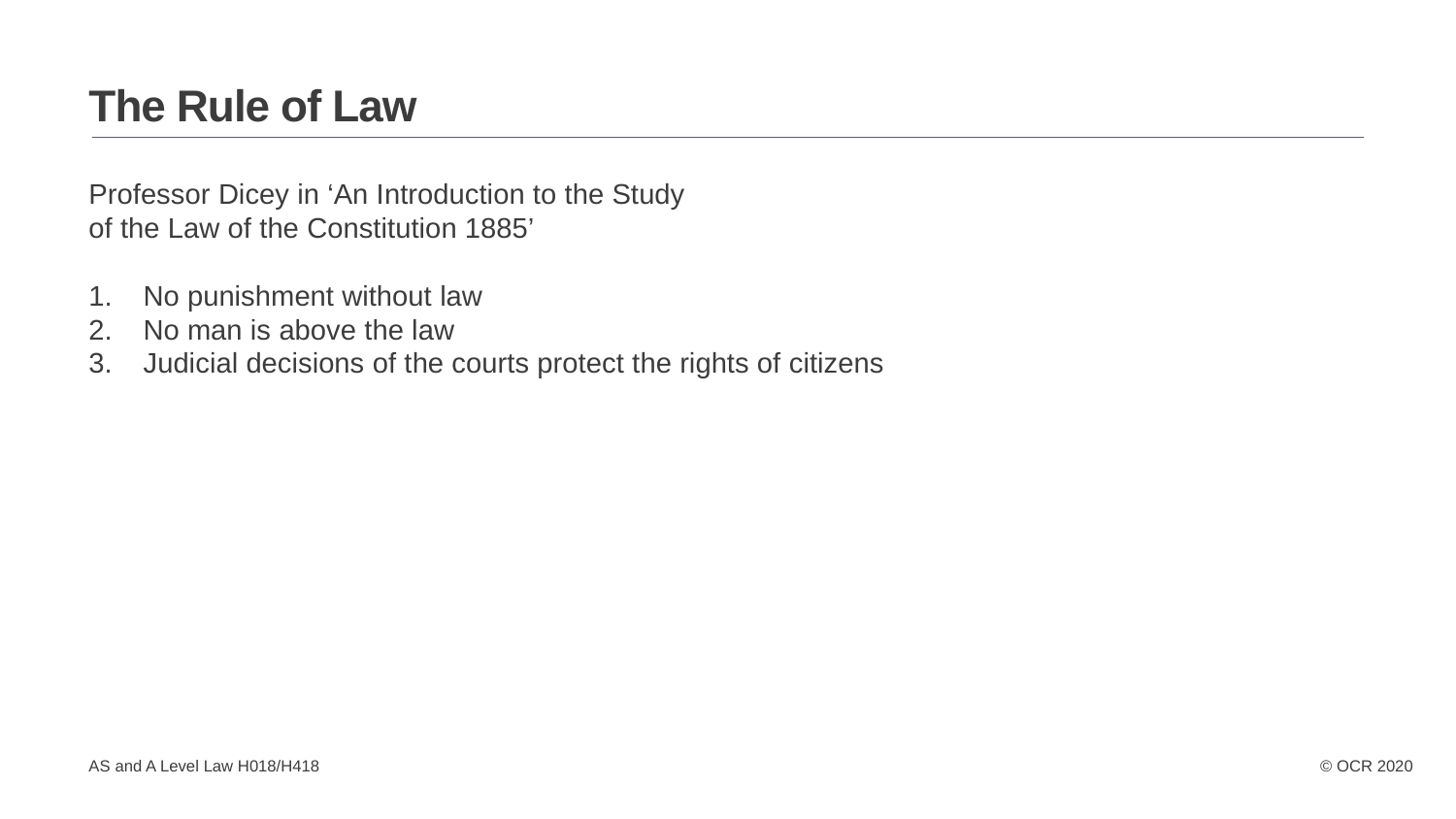

The Rule of Law
Professor Dicey in ‘An Introduction to the Study
of the Law of the Constitution 1885’

No punishment without law
No man is above the law
Judicial decisions of the courts protect the rights of citizens